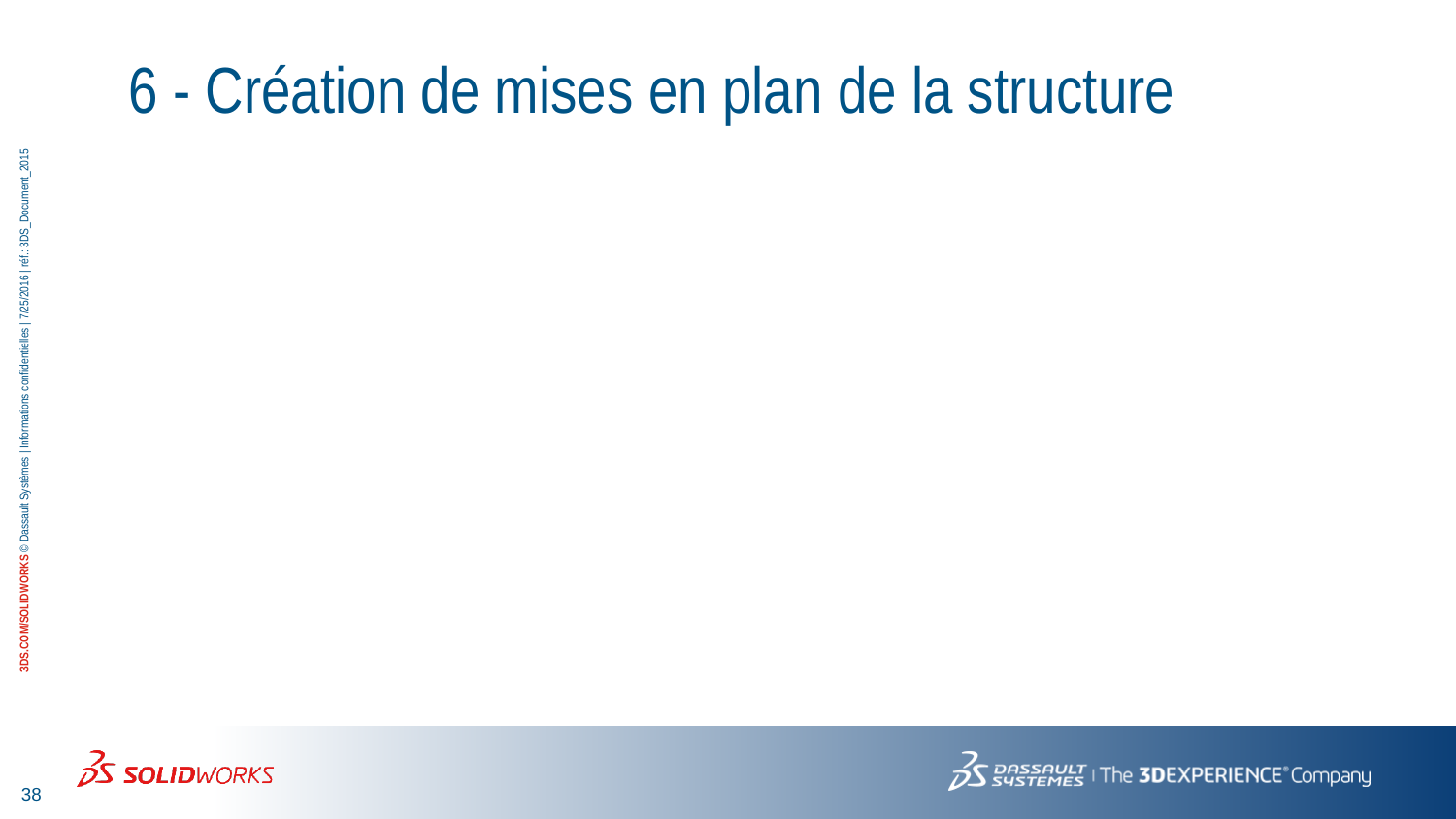

# 6 - Création de mises en plan de la structure